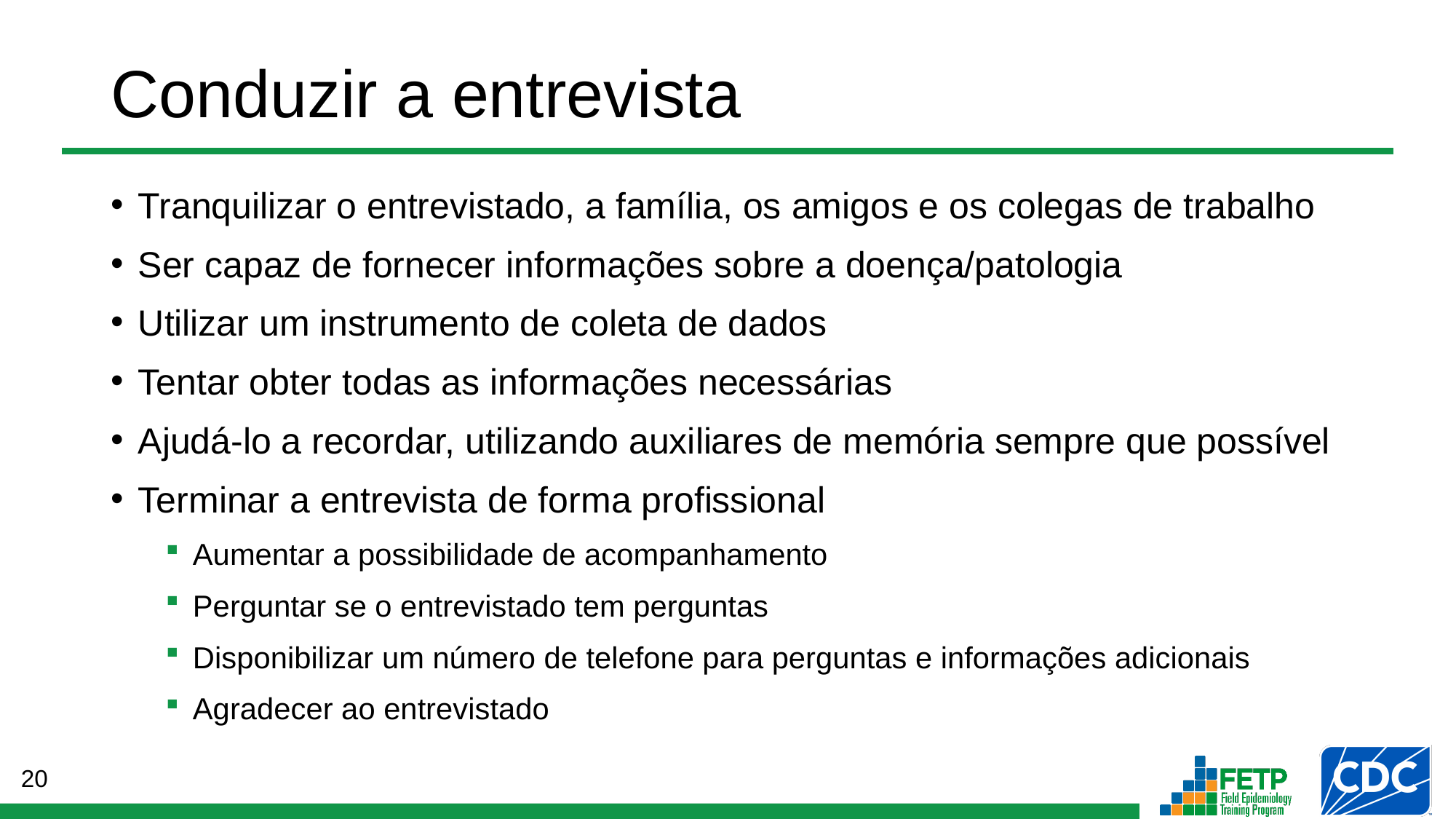

# Conduzir a entrevista
Tranquilizar o entrevistado, a família, os amigos e os colegas de trabalho
Ser capaz de fornecer informações sobre a doença/patologia
Utilizar um instrumento de coleta de dados
Tentar obter todas as informações necessárias
Ajudá-lo a recordar, utilizando auxiliares de memória sempre que possível
Terminar a entrevista de forma profissional
Aumentar a possibilidade de acompanhamento
Perguntar se o entrevistado tem perguntas
Disponibilizar um número de telefone para perguntas e informações adicionais
Agradecer ao entrevistado